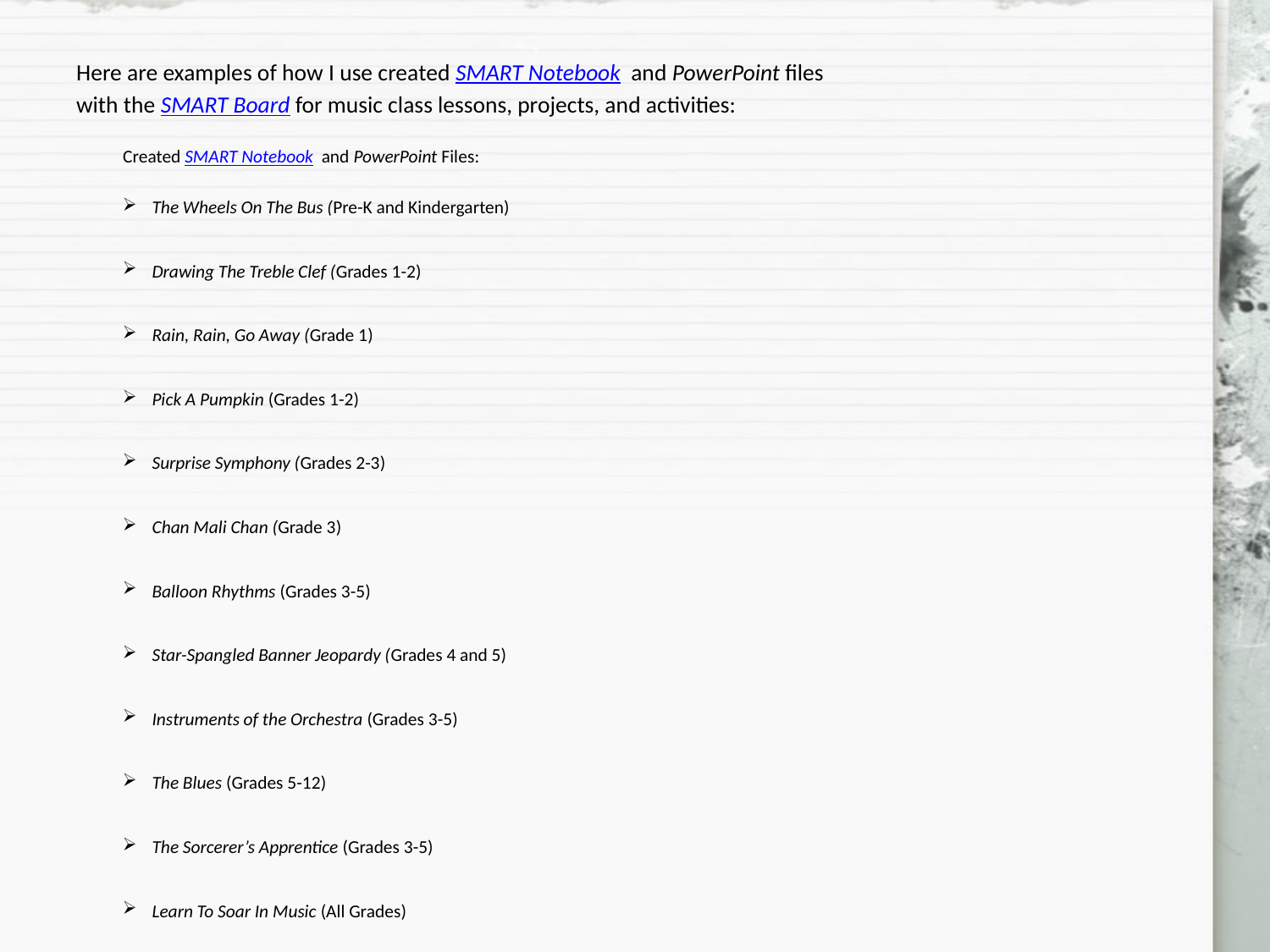

Here are examples of how I use created SMART Notebook  and PowerPoint files
with the SMART Board for music class lessons, projects, and activities:

Created SMART Notebook  and PowerPoint Files:

The Wheels On The Bus (Pre-K and Kindergarten)

Drawing The Treble Clef (Grades 1-2)

Rain, Rain, Go Away (Grade 1)

Pick A Pumpkin (Grades 1-2)

Surprise Symphony (Grades 2-3)

Chan Mali Chan (Grade 3)

Balloon Rhythms (Grades 3-5)

Star-Spangled Banner Jeopardy (Grades 4 and 5)

Instruments of the Orchestra (Grades 3-5)

The Blues (Grades 5-12)

The Sorcerer’s Apprentice (Grades 3-5)

Learn To Soar In Music (All Grades)